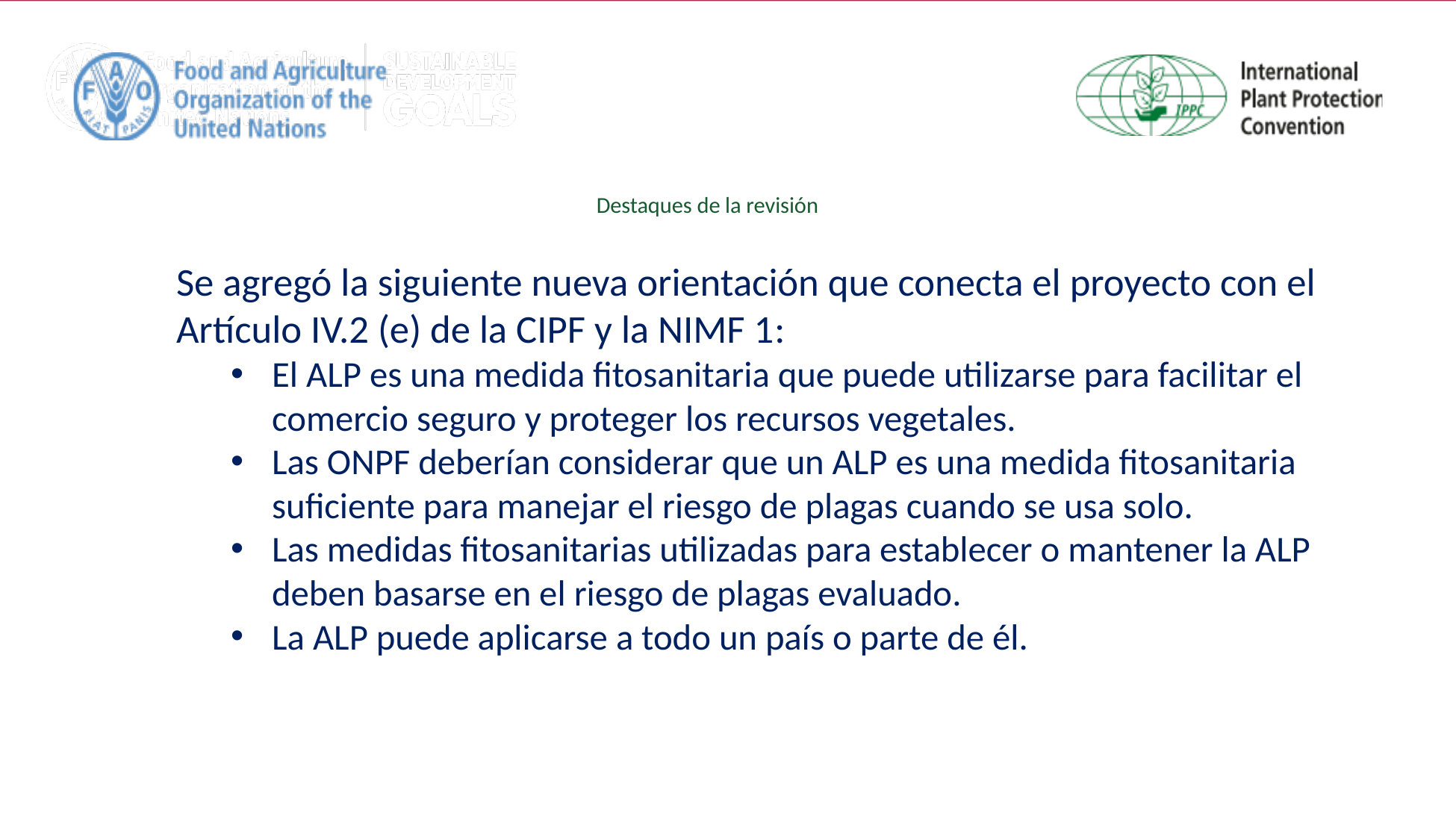

# Destaques de la revisión
Se agregó la siguiente nueva orientación que conecta el proyecto con el Artículo IV.2 (e) de la CIPF y la NIMF 1:
El ALP es una medida fitosanitaria que puede utilizarse para facilitar el comercio seguro y proteger los recursos vegetales.
Las ONPF deberían considerar que un ALP es una medida fitosanitaria suficiente para manejar el riesgo de plagas cuando se usa solo.
Las medidas fitosanitarias utilizadas para establecer o mantener la ALP deben basarse en el riesgo de plagas evaluado.
La ALP puede aplicarse a todo un país o parte de él.